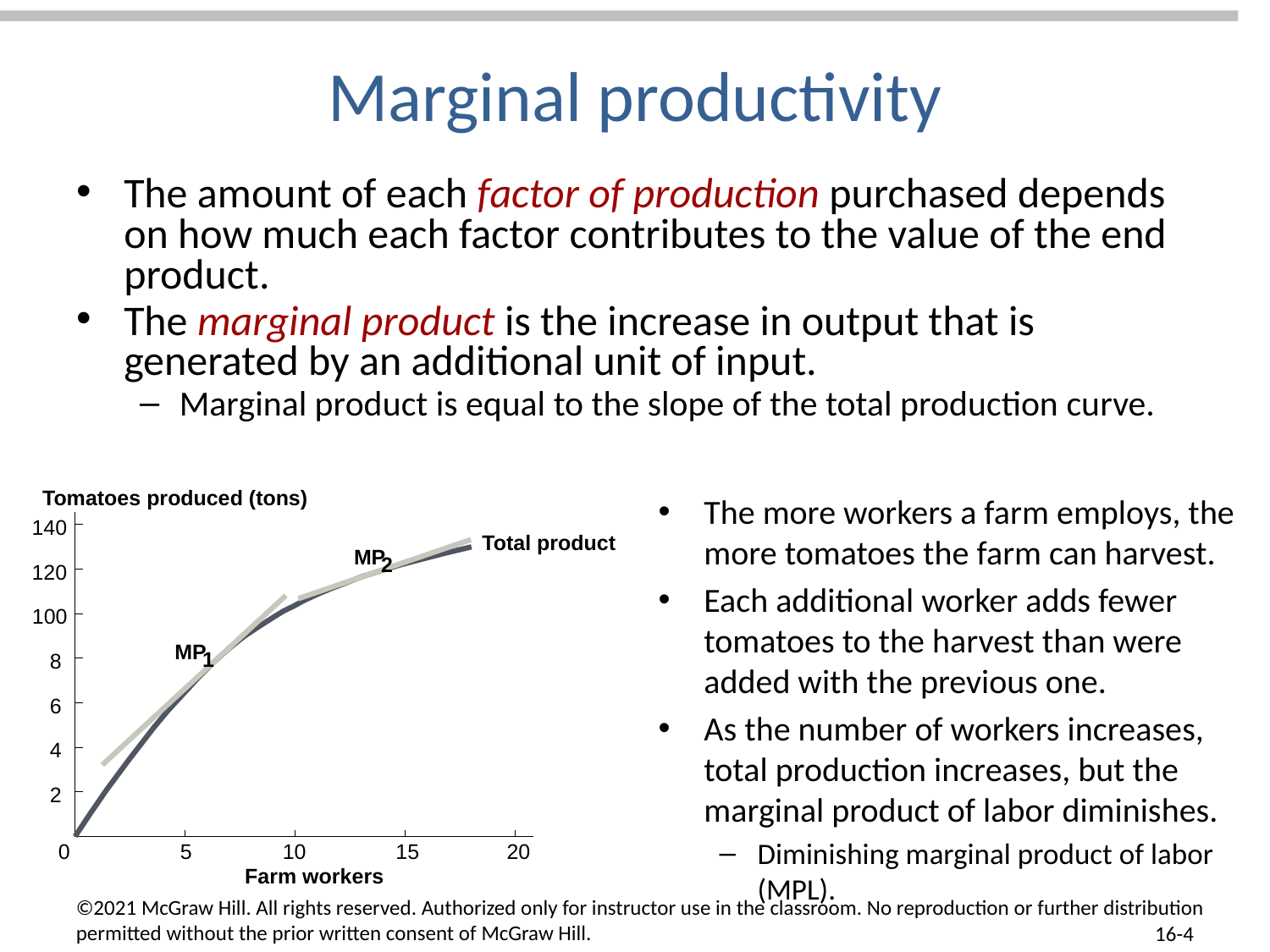

# Marginal productivity
The amount of each factor of production purchased depends on how much each factor contributes to the value of the end product.
The marginal product is the increase in output that is generated by an additional unit of input.
Marginal product is equal to the slope of the total production curve.
Tomatoes produced (tons)
The more workers a farm employs, the more tomatoes the farm can harvest.
Each additional worker adds fewer tomatoes to the harvest than were added with the previous one.
As the number of workers increases, total production increases, but the marginal product of labor diminishes.
Diminishing marginal product of labor (MPL).

140

Total product

MP
2
120

MP
1
100

8

6

4

2

0
5
10
15
20
Farm workers